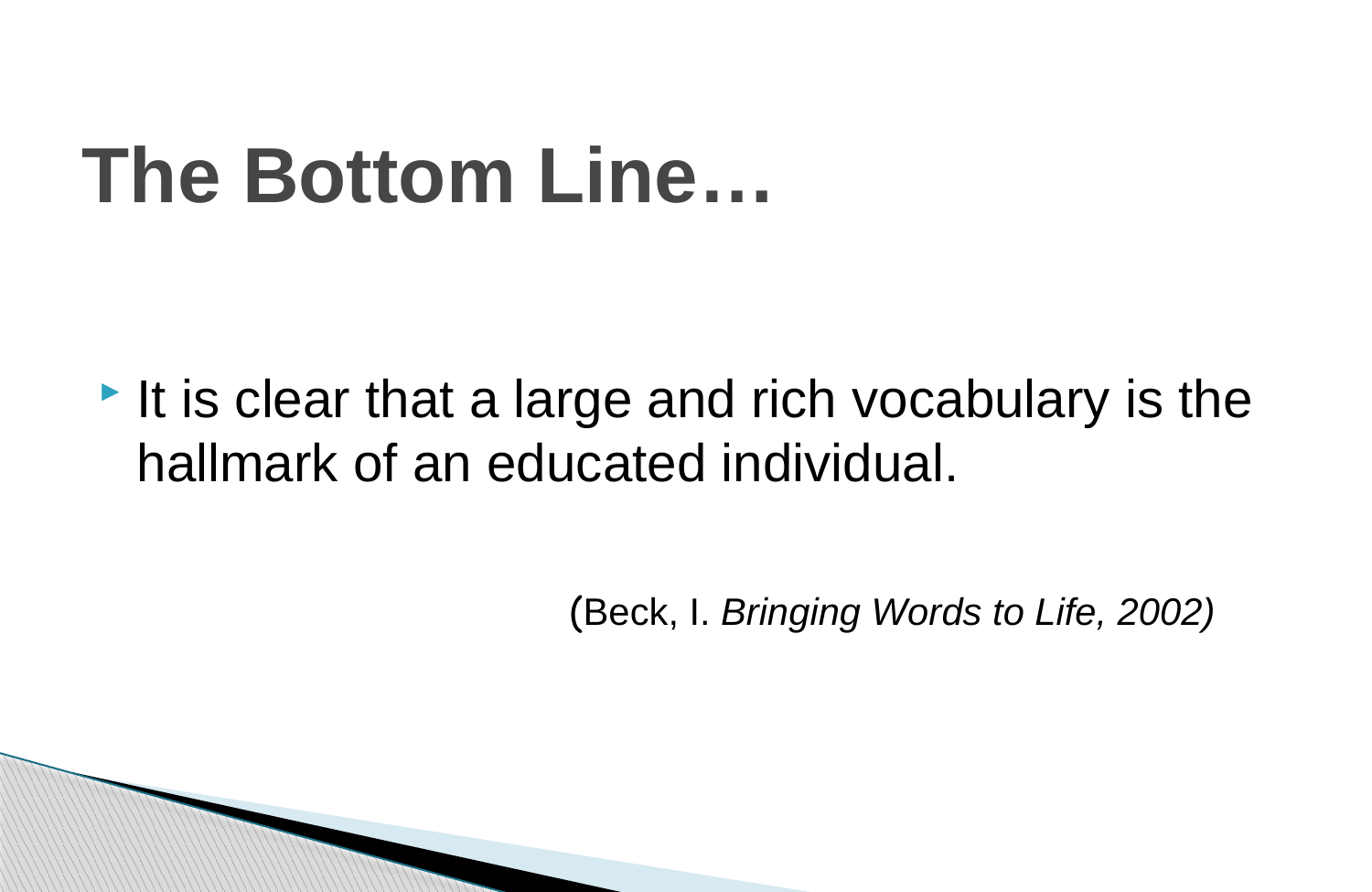

# The Bottom Line…

It is clear that a large and rich vocabulary is the hallmark of an educated individual.

	                           (Beck, I. Bringing Words to Life, 2002)